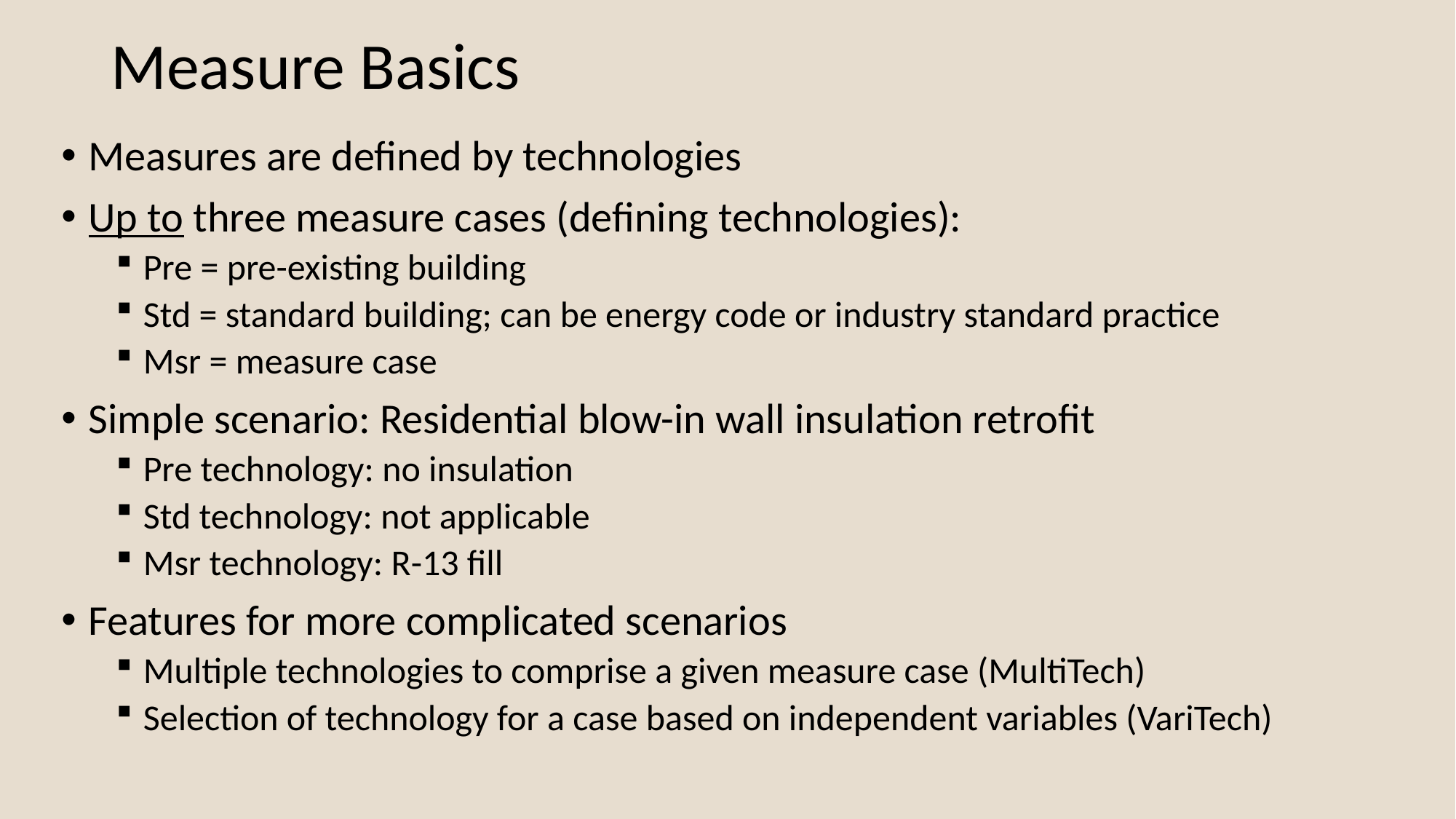

# Measure Basics
Measures are defined by technologies
Up to three measure cases (defining technologies):
Pre = pre-existing building
Std = standard building; can be energy code or industry standard practice
Msr = measure case
Simple scenario: Residential blow-in wall insulation retrofit
Pre technology: no insulation
Std technology: not applicable
Msr technology: R-13 fill
Features for more complicated scenarios
Multiple technologies to comprise a given measure case (MultiTech)
Selection of technology for a case based on independent variables (VariTech)